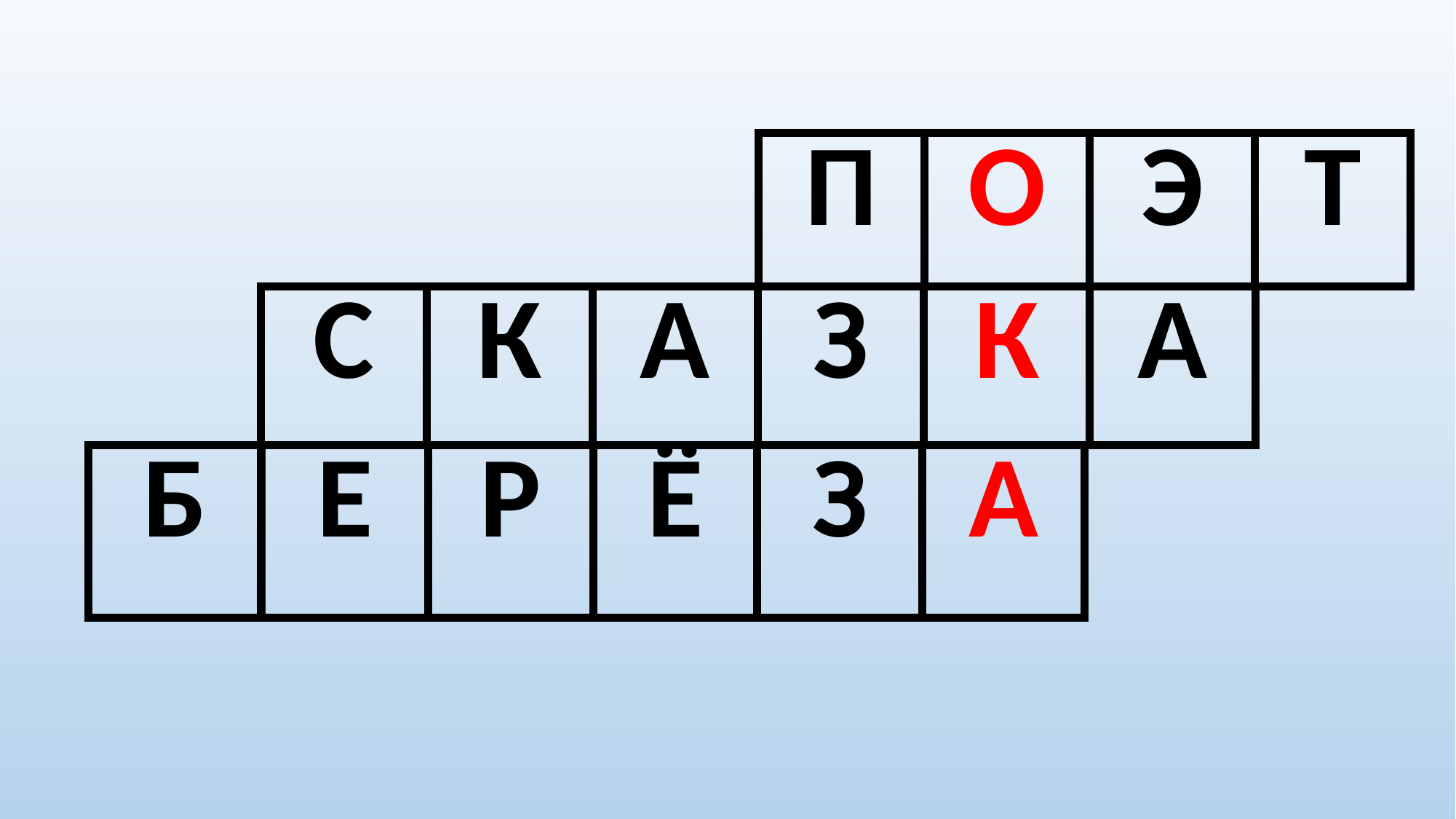

| П | О | Э | Т |
| --- | --- | --- | --- |
| С | К | А | З | К | А |
| --- | --- | --- | --- | --- | --- |
| Б | Е | Р | Ё | З | А |
| --- | --- | --- | --- | --- | --- |